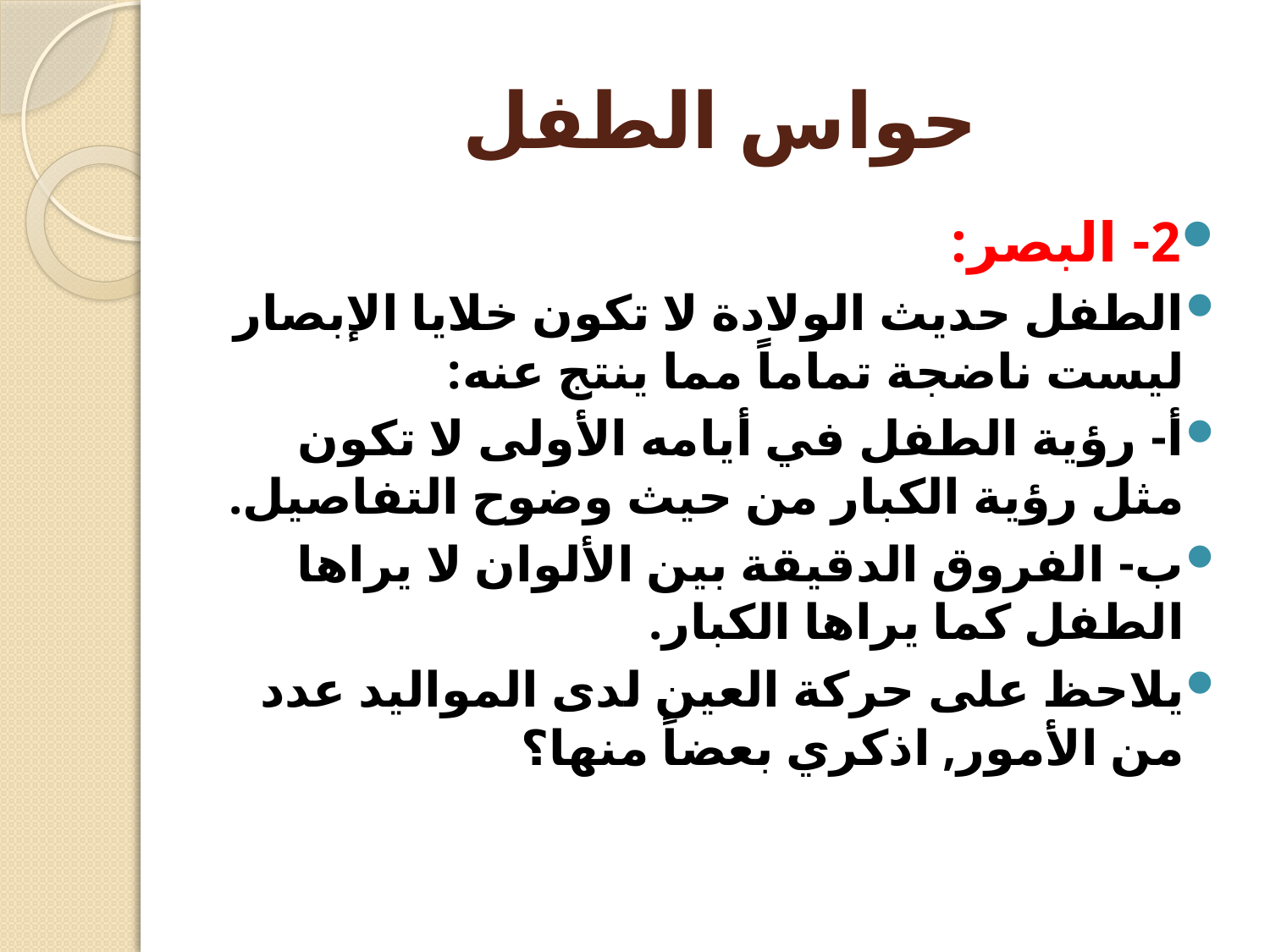

# حواس الطفل
2- البصر:
الطفل حديث الولادة لا تكون خلايا الإبصار ليست ناضجة تماماً مما ينتج عنه:
أ- رؤية الطفل في أيامه الأولى لا تكون مثل رؤية الكبار من حيث وضوح التفاصيل.
ب- الفروق الدقيقة بين الألوان لا يراها الطفل كما يراها الكبار.
يلاحظ على حركة العين لدى المواليد عدد من الأمور, اذكري بعضاً منها؟